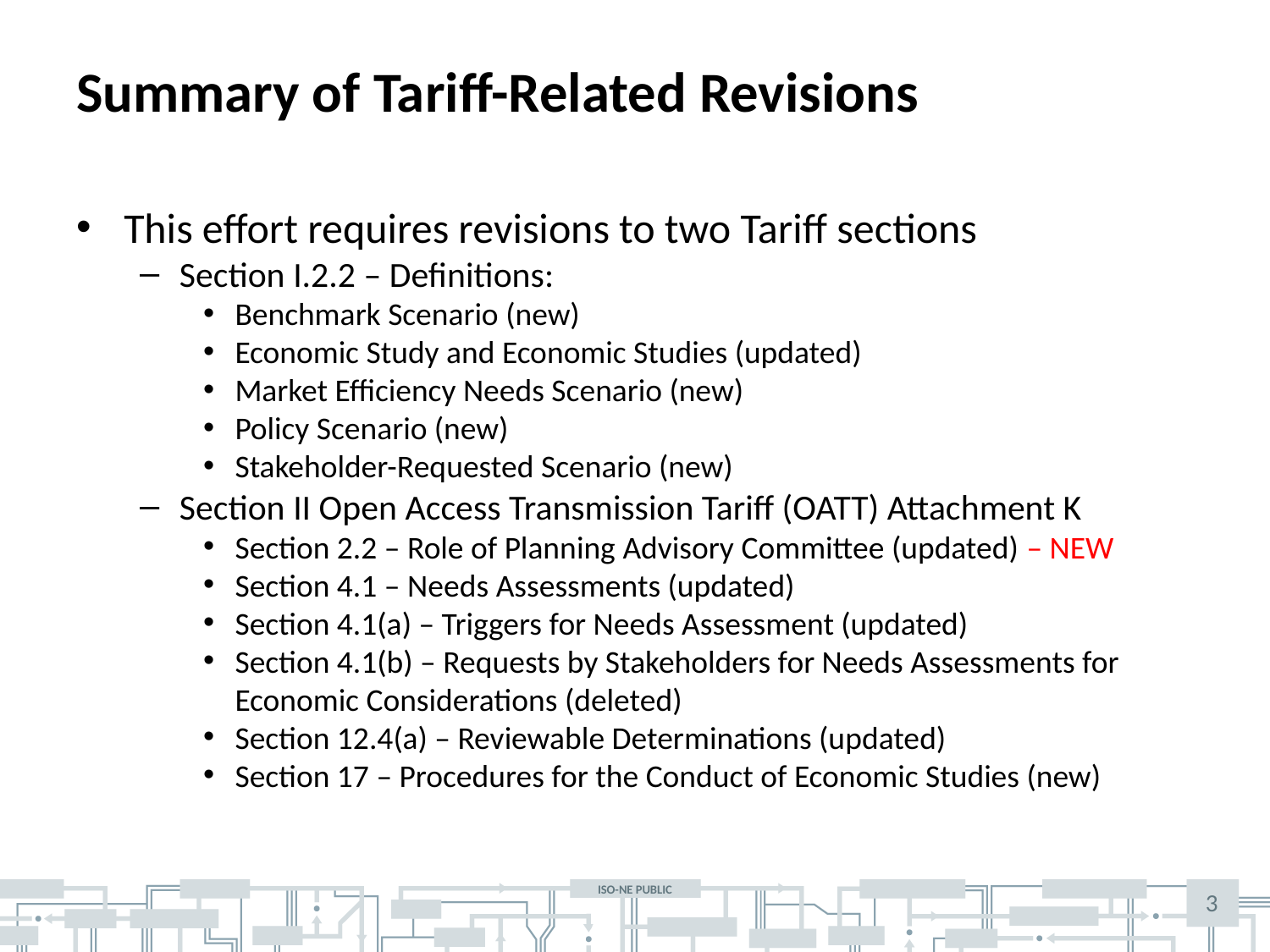

# Summary of Tariff-Related Revisions
This effort requires revisions to two Tariff sections
Section I.2.2 – Definitions:
Benchmark Scenario (new)
Economic Study and Economic Studies (updated)
Market Efficiency Needs Scenario (new)
Policy Scenario (new)
Stakeholder-Requested Scenario (new)
Section II Open Access Transmission Tariff (OATT) Attachment K
Section 2.2 – Role of Planning Advisory Committee (updated) – NEW
Section 4.1 – Needs Assessments (updated)
Section 4.1(a) – Triggers for Needs Assessment (updated)
Section 4.1(b) – Requests by Stakeholders for Needs Assessments for Economic Considerations (deleted)
Section 12.4(a) – Reviewable Determinations (updated)
Section 17 – Procedures for the Conduct of Economic Studies (new)
3